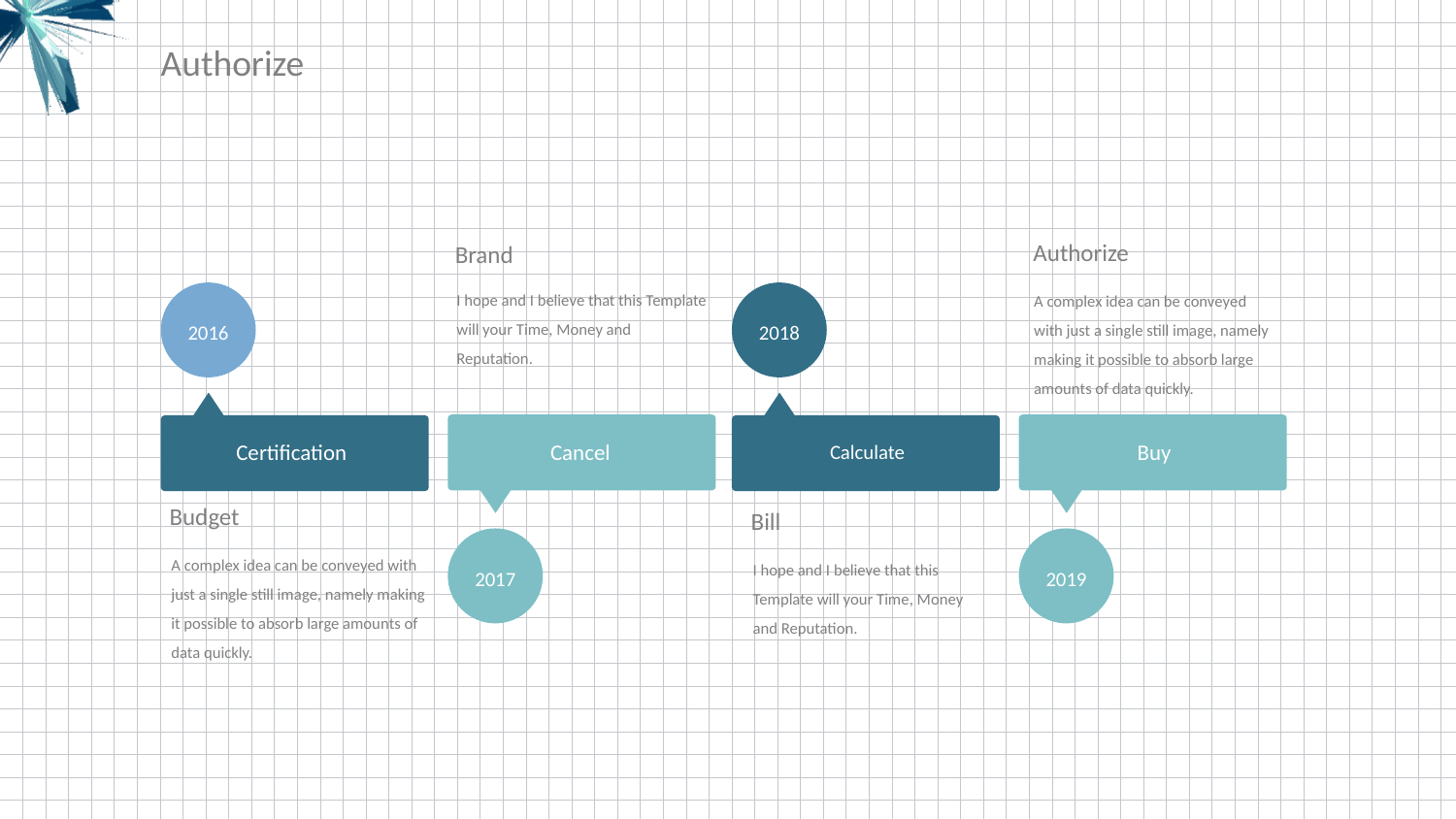

Authorize
Authorize
Brand
I hope and I believe that this Template will your Time, Money and Reputation.
A complex idea can be conveyed with just a single still image, namely making it possible to absorb large amounts of data quickly.

2016

2018

Certification
Cancel
Buy
Calculate
Budget
Bill

2017

2019
A complex idea can be conveyed with just a single still image, namely making it possible to absorb large amounts of data quickly.
I hope and I believe that this Template will your Time, Money and Reputation.